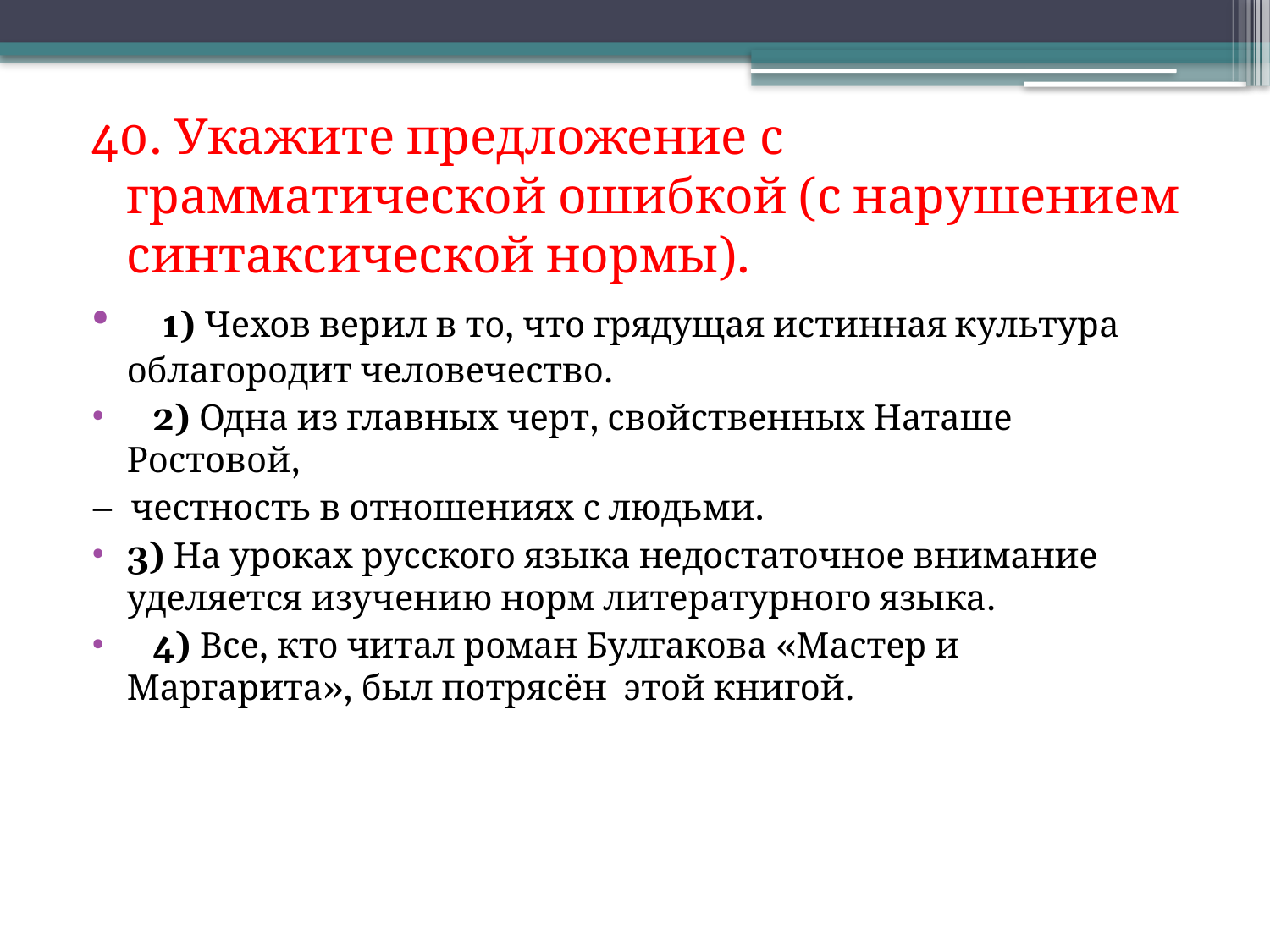

40. Укажите предложение с грамматической ошибкой (с нарушением синтаксической нормы).
   1) Чехов верил в то, что грядущая истинная культура облагородит человечество.
   2) Одна из главных черт, свойственных Наташе Ростовой,
–  честность в отношениях с людьми.
3) На уроках русского языка недостаточное внимание уделяется изучению норм литературного языка.
   4) Все, кто читал роман Булгакова «Мастер и Маргарита», был потрясён  этой книгой.